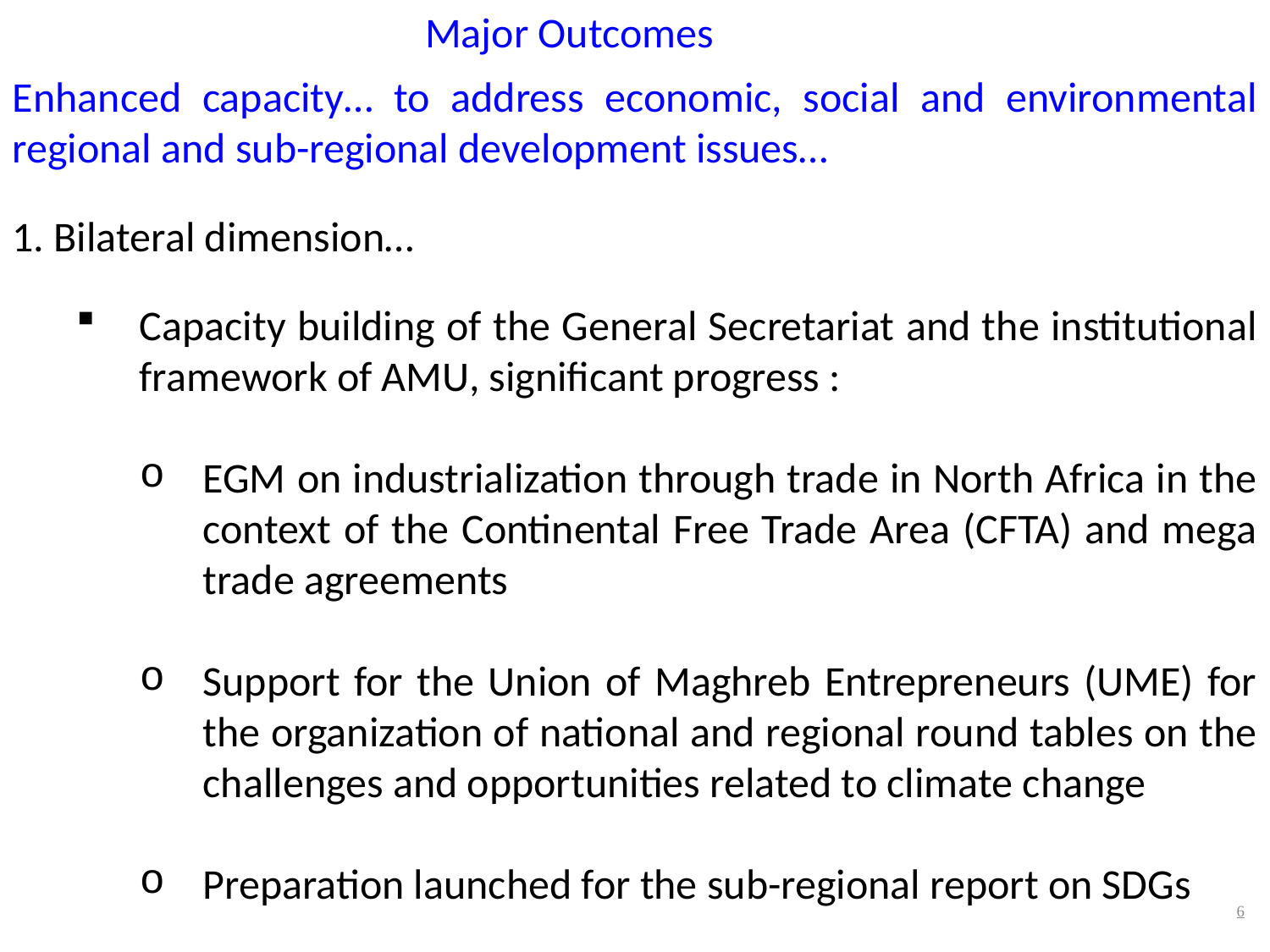

Major Outcomes
Enhanced capacity… to address economic, social and environmental regional and sub-regional development issues…

1. Bilateral dimension…

Capacity building of the General Secretariat and the institutional framework of AMU, significant progress :

EGM on industrialization through trade in North Africa in the context of the Continental Free Trade Area (CFTA) and mega trade agreements

Support for the Union of Maghreb Entrepreneurs (UME) for the organization of national and regional round tables on the challenges and opportunities related to climate change

Preparation launched for the sub-regional report on SDGs
6